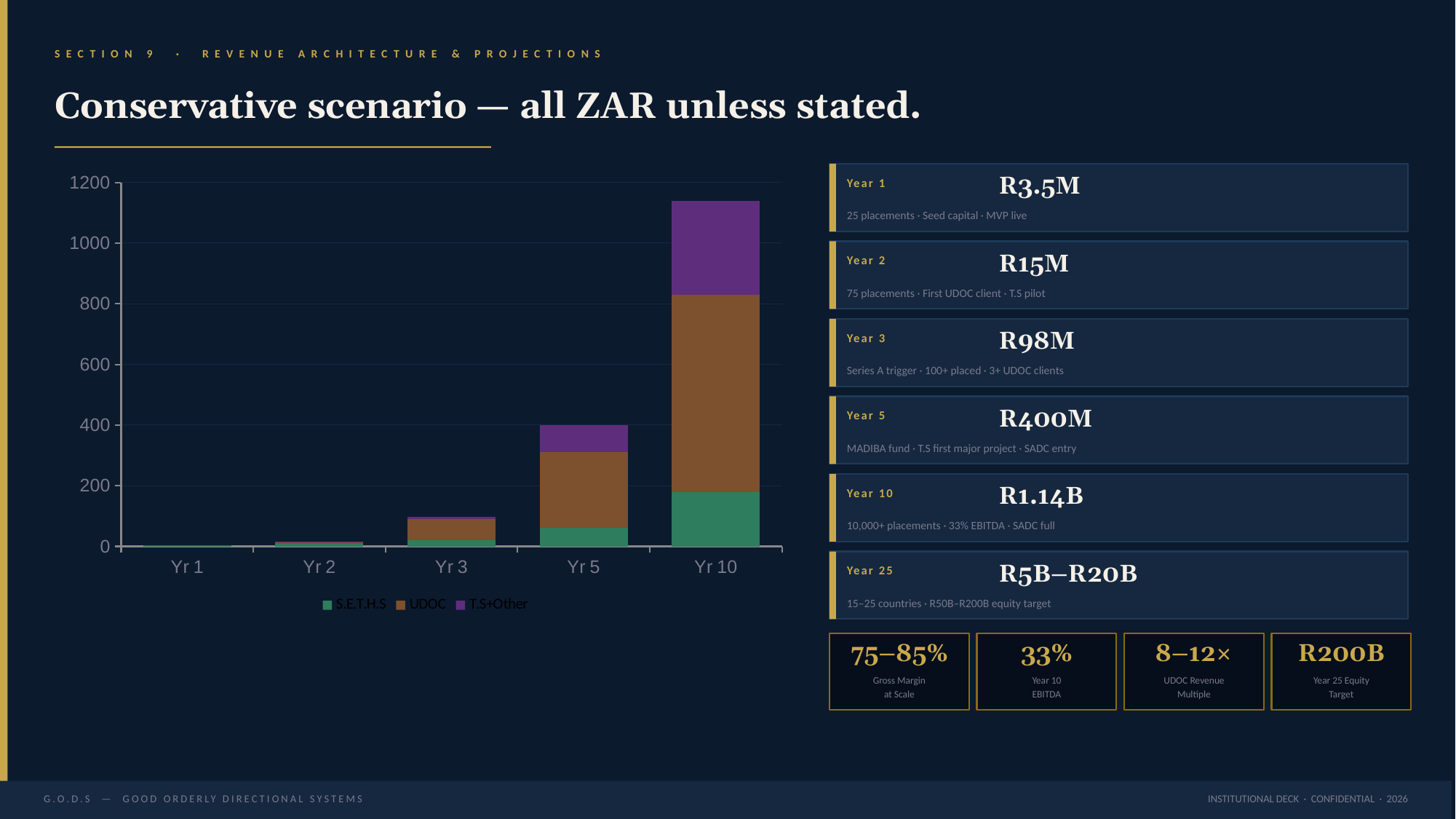

SECTION 9  ·  REVENUE ARCHITECTURE & PROJECTIONS
Conservative scenario — all ZAR unless stated.

### Chart

| Category | S.E.T.H.S | UDOC | T.S+Other |
|---|---|---|---|
| Yr 1 | 2.0 | 1.0 | 0.0 |
| Yr 2 | 8.0 | 5.0 | 2.0 |
| Yr 3 | 20.0 | 70.0 | 8.0 |
| Yr 5 | 60.0 | 250.0 | 90.0 |
| Yr 10 | 180.0 | 650.0 | 310.0 |

R3.5M
Year 1
25 placements · Seed capital · MVP live

R15M
Year 2
75 placements · First UDOC client · T.S pilot

R98M
Year 3
Series A trigger · 100+ placed · 3+ UDOC clients

R400M
Year 5
MADIBA fund · T.S first major project · SADC entry

R1.14B
Year 10
10,000+ placements · 33% EBITDA · SADC full

R5B–R20B
Year 25
15–25 countries · R50B–R200B equity target

75–85%
33%
8–12×
R200B
Gross Margin
at Scale
Year 10
EBITDA
UDOC Revenue
Multiple
Year 25 Equity
Target

INSTITUTIONAL DECK  ·  CONFIDENTIAL  ·  2026
G.O.D.S  —  GOOD ORDERLY DIRECTIONAL SYSTEMS